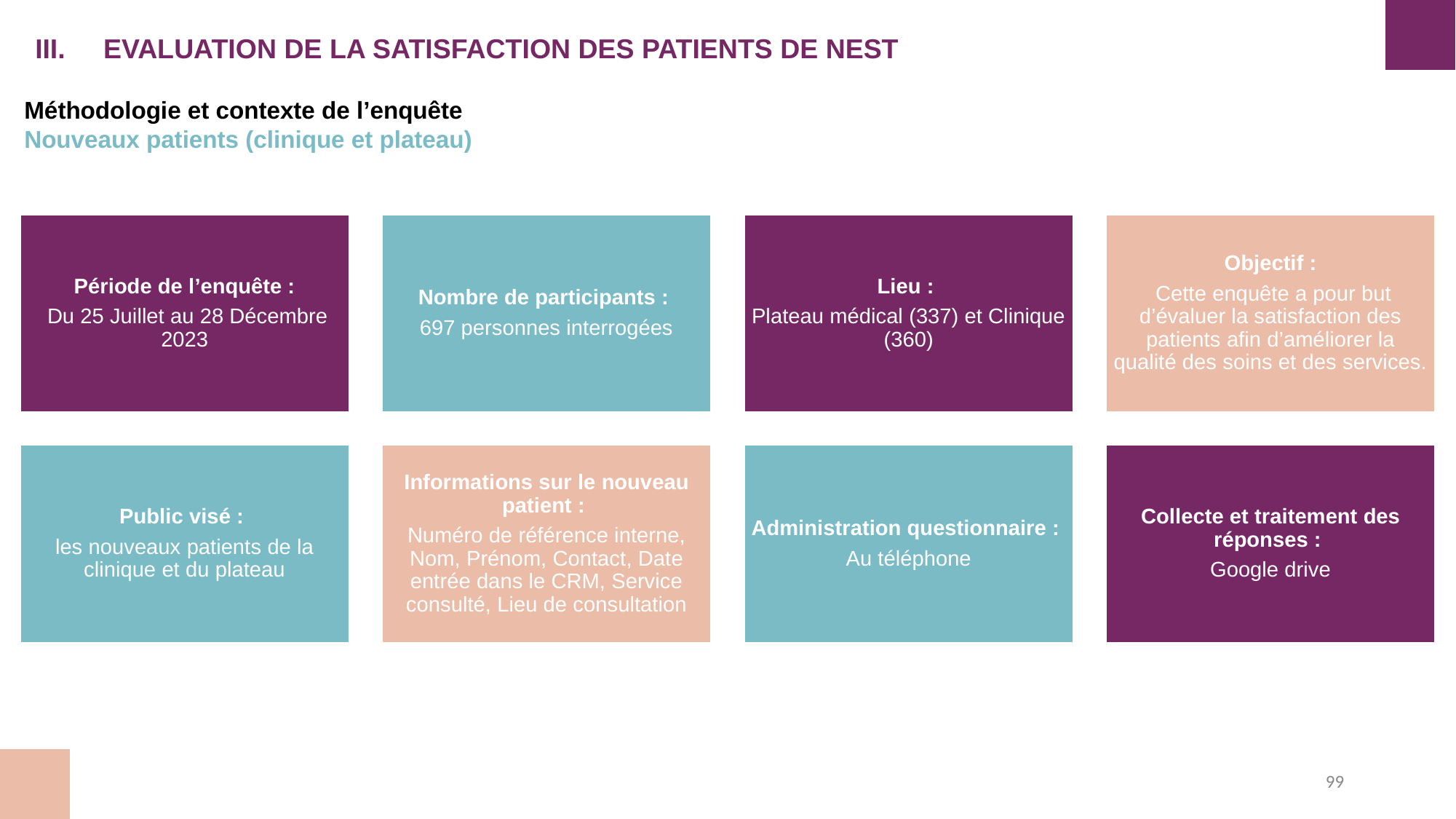

EVALUATION DE LA SATISFACTION DES PATIENTS DE NEST
Méthodologie et contexte de l’enquête
Nouveaux patients (clinique et plateau)

Période de l’enquête :
 Du 25 Juillet au 28 Décembre 2023

Nombre de participants :
697 personnes interrogées

Lieu :
Plateau médical (337) et Clinique (360)

Objectif :
 Cette enquête a pour but d’évaluer la satisfaction des patients afin d’améliorer la qualité des soins et des services.

Public visé :
les nouveaux patients de la clinique et du plateau

Informations sur le nouveau patient :
Numéro de référence interne, Nom, Prénom, Contact, Date entrée dans le CRM, Service consulté, Lieu de consultation

Administration questionnaire :
Au téléphone

Collecte et traitement des réponses :
Google drive

99